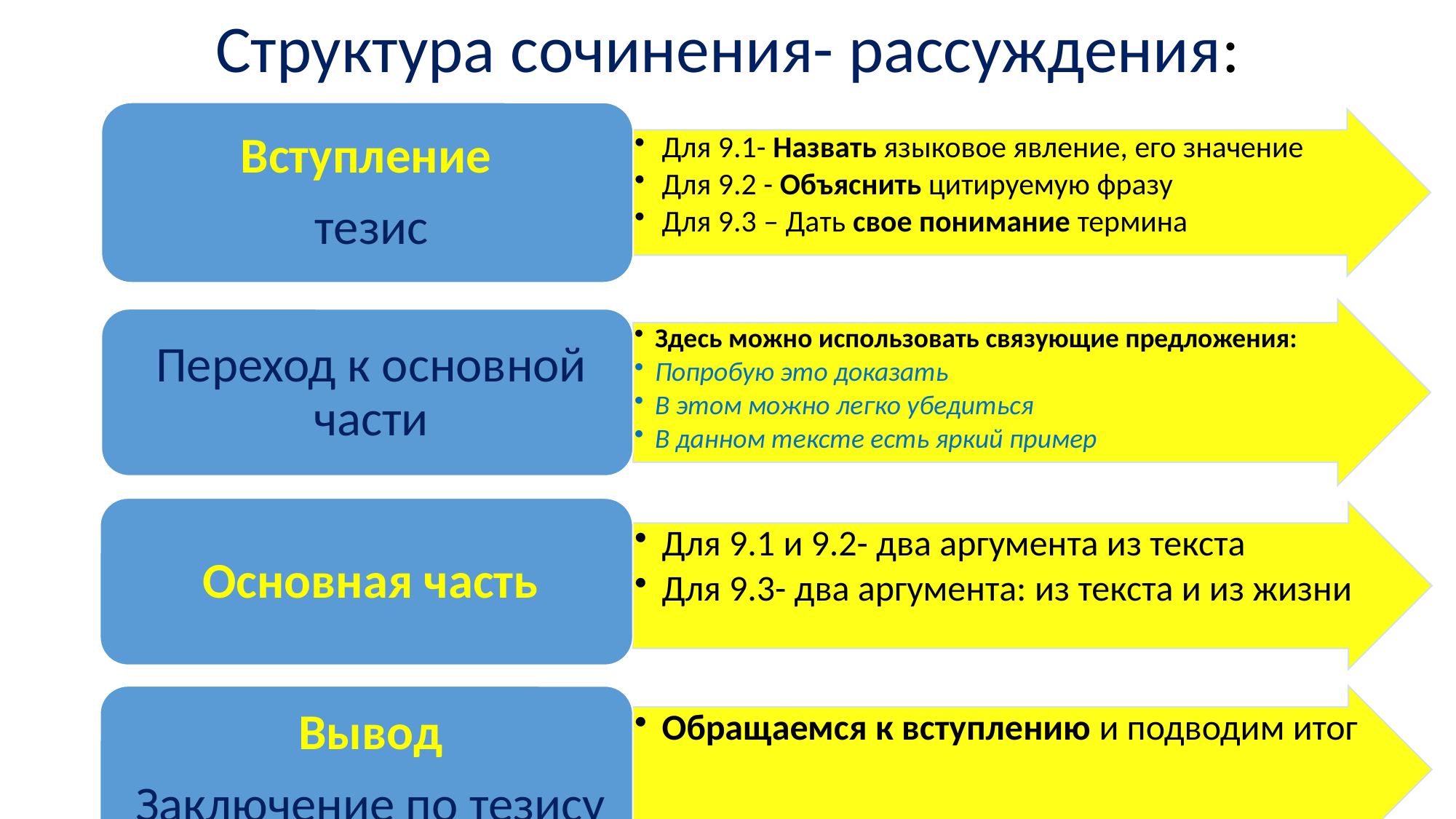

# Структура сочинения- рассуждения:
Для 9.1- Назвать языковое явление, его значение
Для 9.2 - Объяснить цитируемую фразу
Для 9.3 – Дать свое понимание термина
Вступление
тезис
Здесь можно использовать связующие предложения:
Попробую это доказать
В этом можно легко убедиться
В данном тексте есть яркий пример

Переход к основной части
Для 9.1 и 9.2- два аргумента из текста
Для 9.3- два аргумента: из текста и из жизни
Основная часть
Обращаемся к вступлению и подводим итог
Вывод
Заключение по тезису